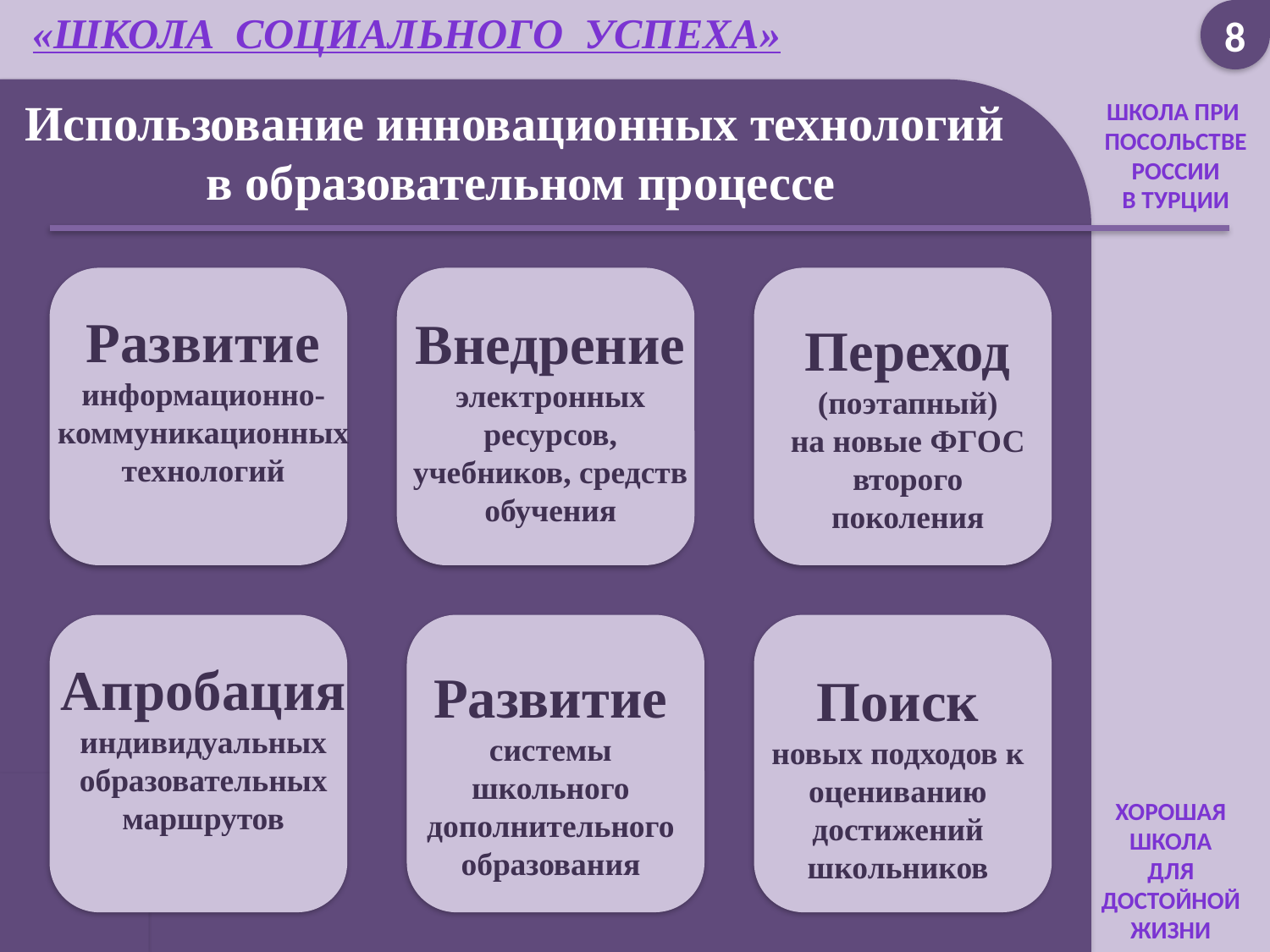

«Школа  социального  успеха»
8

Использование инновационных технологий
в образовательном процессе
Школа при
Посольстве
России
В Турции

Развитие
информационно-
коммуникационных
технологий
Внедрение
электронных ресурсов, учебников, средств обучения
Переход
(поэтапный)
на новые ФГОС
второго поколения

Апробация
индивидуальных образовательных маршрутов
Развитие
системы школьного дополнительного образования
Поиск
новых подходов к
оцениванию
достижений
школьников
Хорошая школа для достойной жизни
Хорошая
Школа
Для
Достойной
жизни